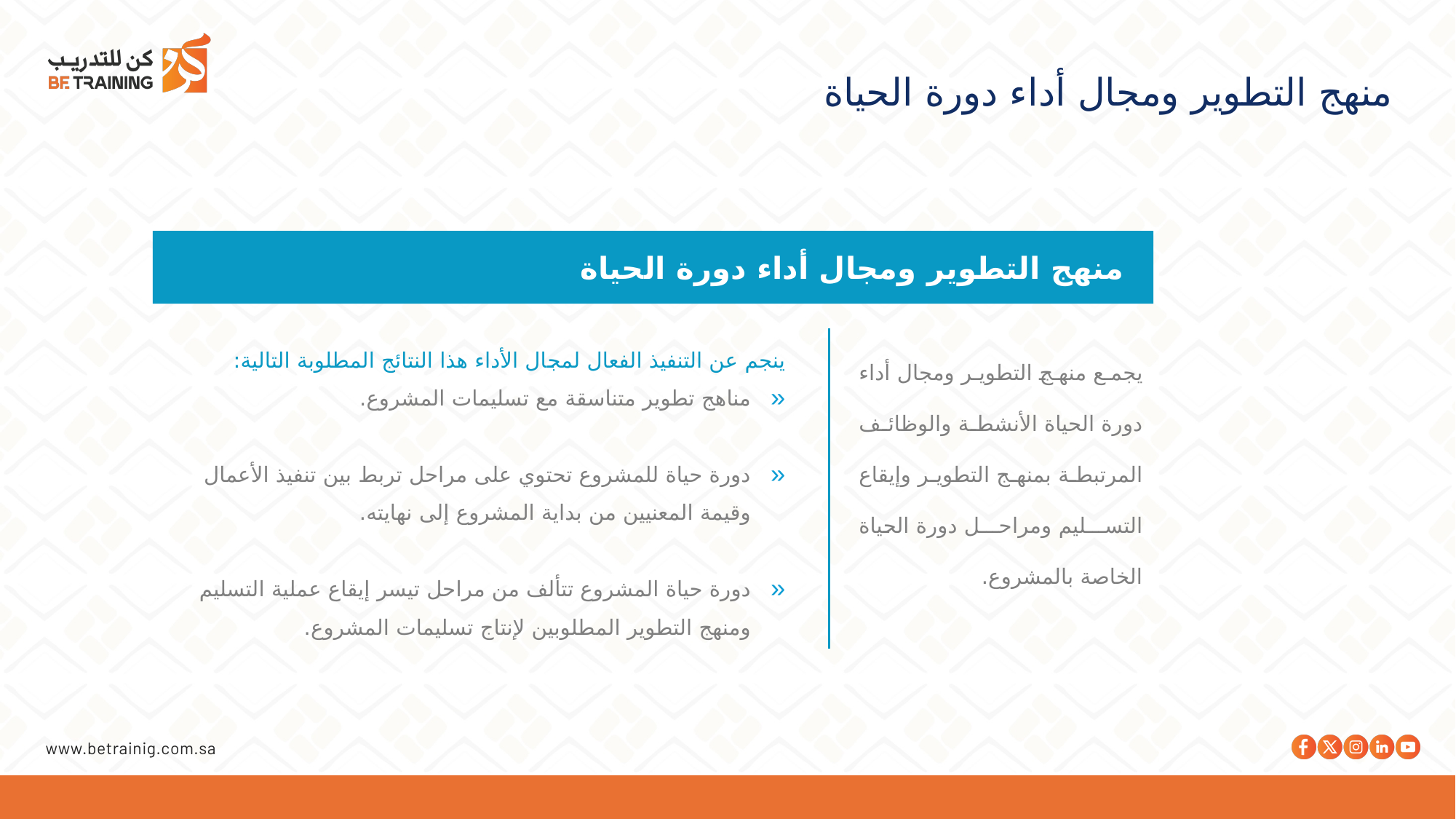

منهج التطوير ومجال أداء دورة الحياة

منهج التطوير ومجال أداء دورة الحياة
يجمع منهج التطوير ومجال أداء دورة الحياة الأنشطة والوظائف المرتبطة بمنهج التطوير وإيقاع التسليم ومراحل دورة الحياة الخاصة بالمشروع.
ينجم عن التنفيذ الفعال لمجال الأداء هذا النتائج المطلوبة التالية:
مناهج تطوير متناسقة مع تسليمات المشروع.

دورة حياة للمشروع تحتوي على مراحل تربط بين تنفيذ الأعمال وقيمة المعنيين من بداية المشروع إلى نهايته.

دورة حياة المشروع تتألف من مراحل تيسر إيقاع عملية التسليم ومنهج التطوير المطلوبين لإنتاج تسليمات المشروع.